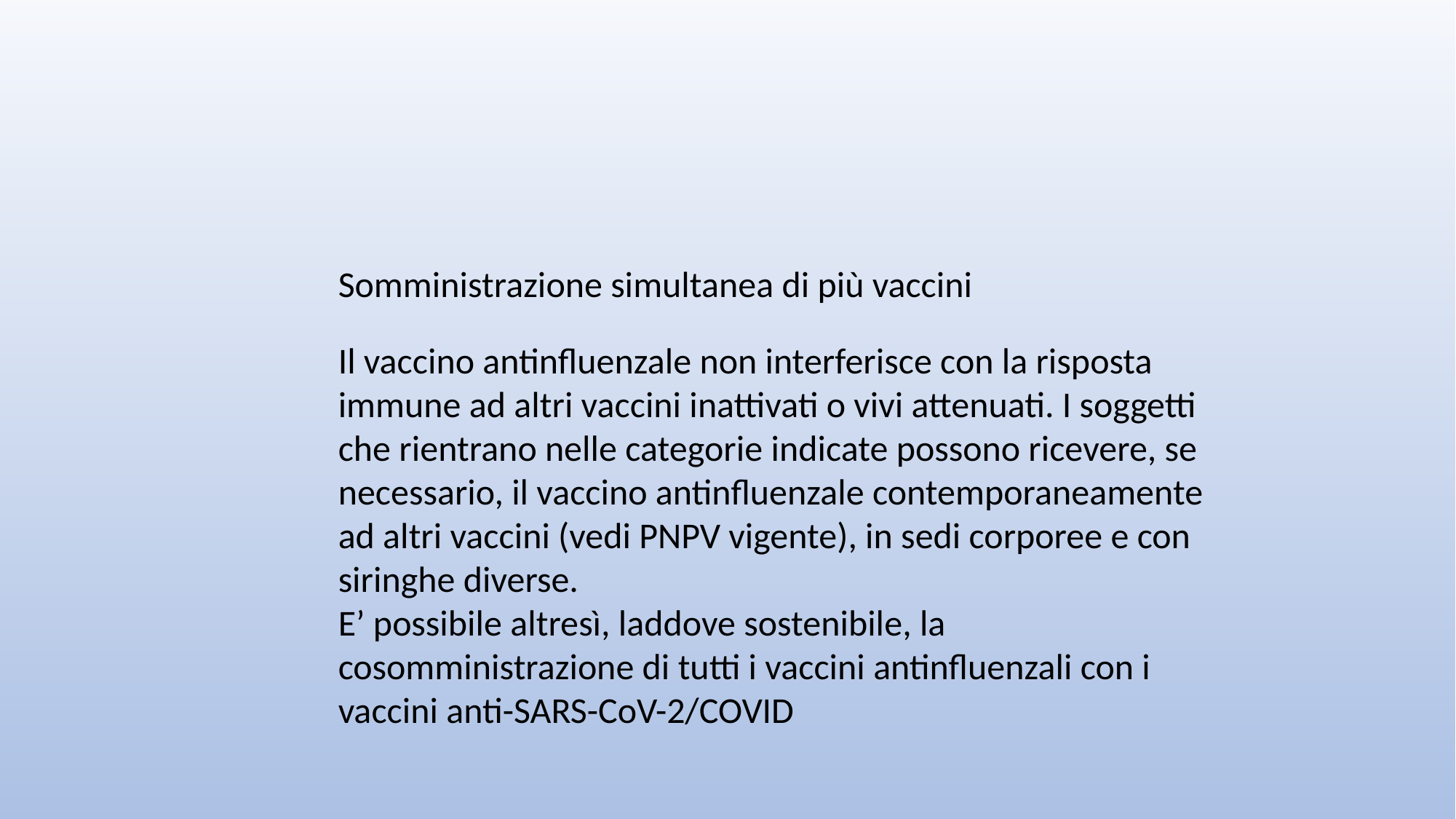

Somministrazione simultanea di più vaccini

Il vaccino antinfluenzale non interferisce con la risposta immune ad altri vaccini inattivati o vivi attenuati. I soggetti che rientrano nelle categorie indicate possono ricevere, se necessario, il vaccino antinfluenzale contemporaneamente ad altri vaccini (vedi PNPV vigente), in sedi corporee e con siringhe diverse.
E’ possibile altresì, laddove sostenibile, la cosomministrazione di tutti i vaccini antinfluenzali con i vaccini anti-SARS-CoV-2/COVID